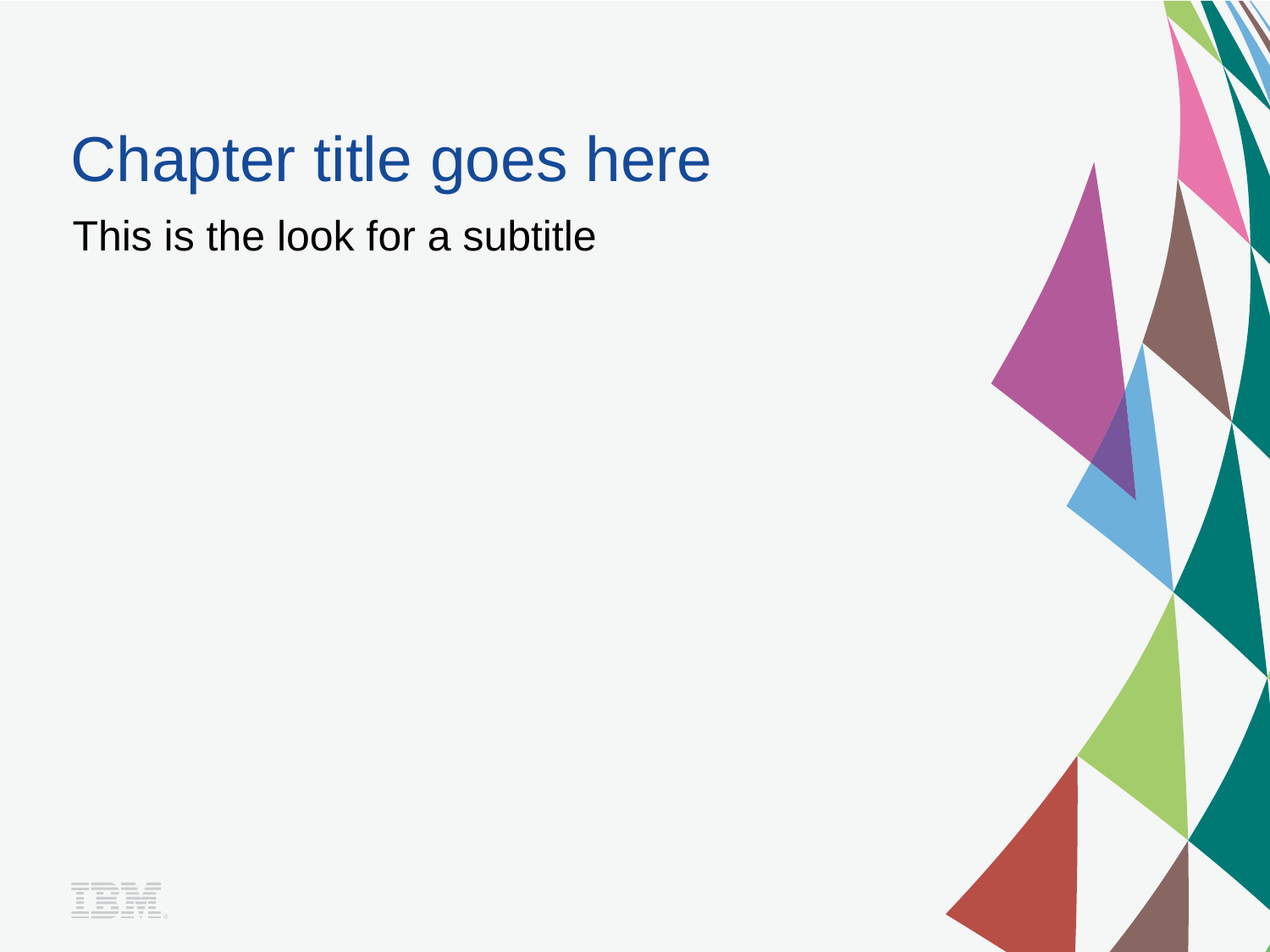

# Chapter title goes here
This is the look for a subtitle